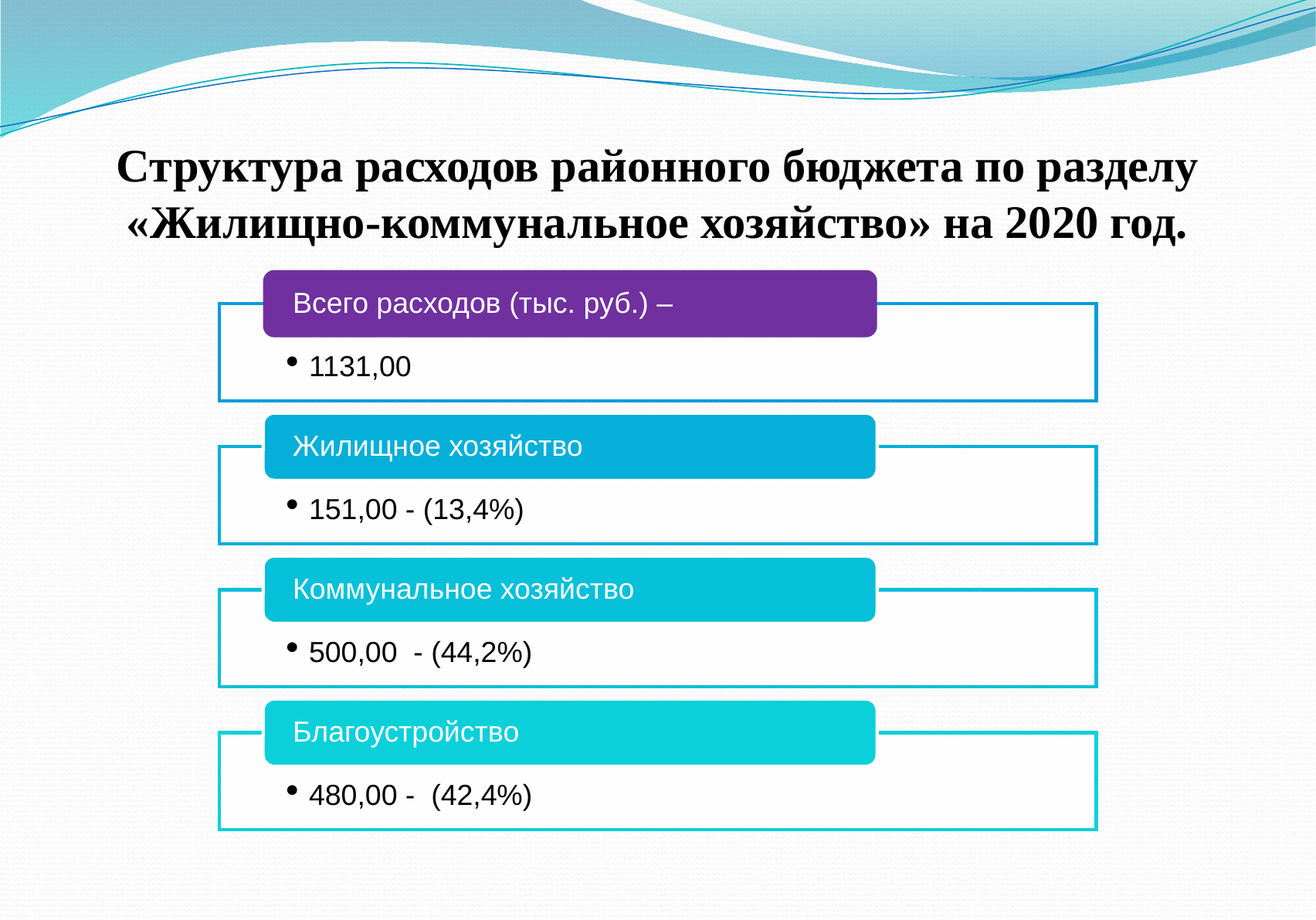

Структура расходов районного бюджета по разделу «Жилищно-коммунальное хозяйство» на 2020 год.

Всего расходов (тыс. руб.) –
1131,00
Жилищное хозяйство
151,00 - (13,4%)
Коммунальное хозяйство
500,00  - (44,2%)
Благоустройство
480,00 -  (42,4%)